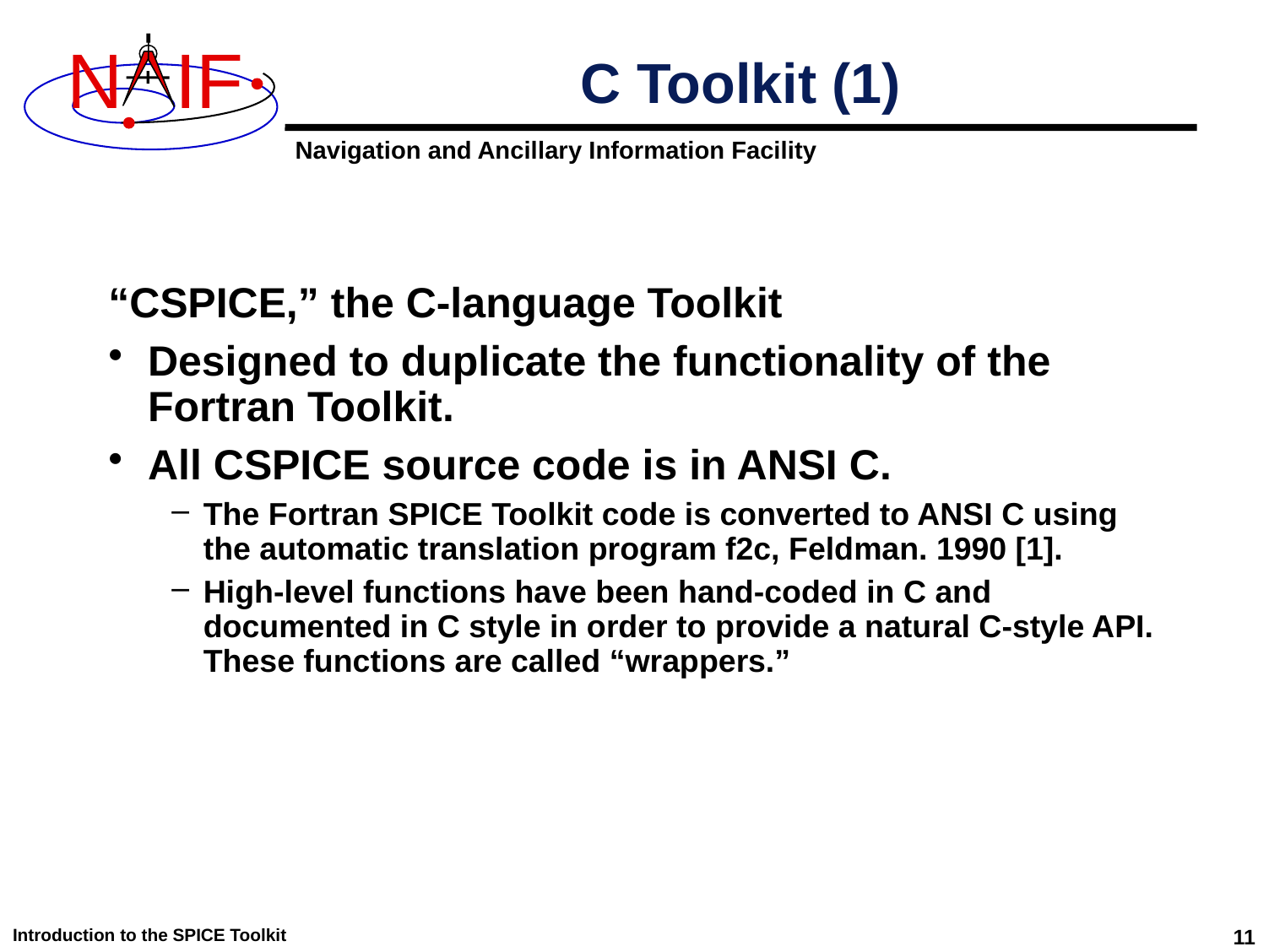

# C Toolkit (1)
“CSPICE,” the C-language Toolkit
Designed to duplicate the functionality of the Fortran Toolkit.
All CSPICE source code is in ANSI C.
The Fortran SPICE Toolkit code is converted to ANSI C using the automatic translation program f2c, Feldman. 1990 [1].
High-level functions have been hand-coded in C and documented in C style in order to provide a natural C-style API. These functions are called “wrappers.”

Introduction to the SPICE Toolkit
11